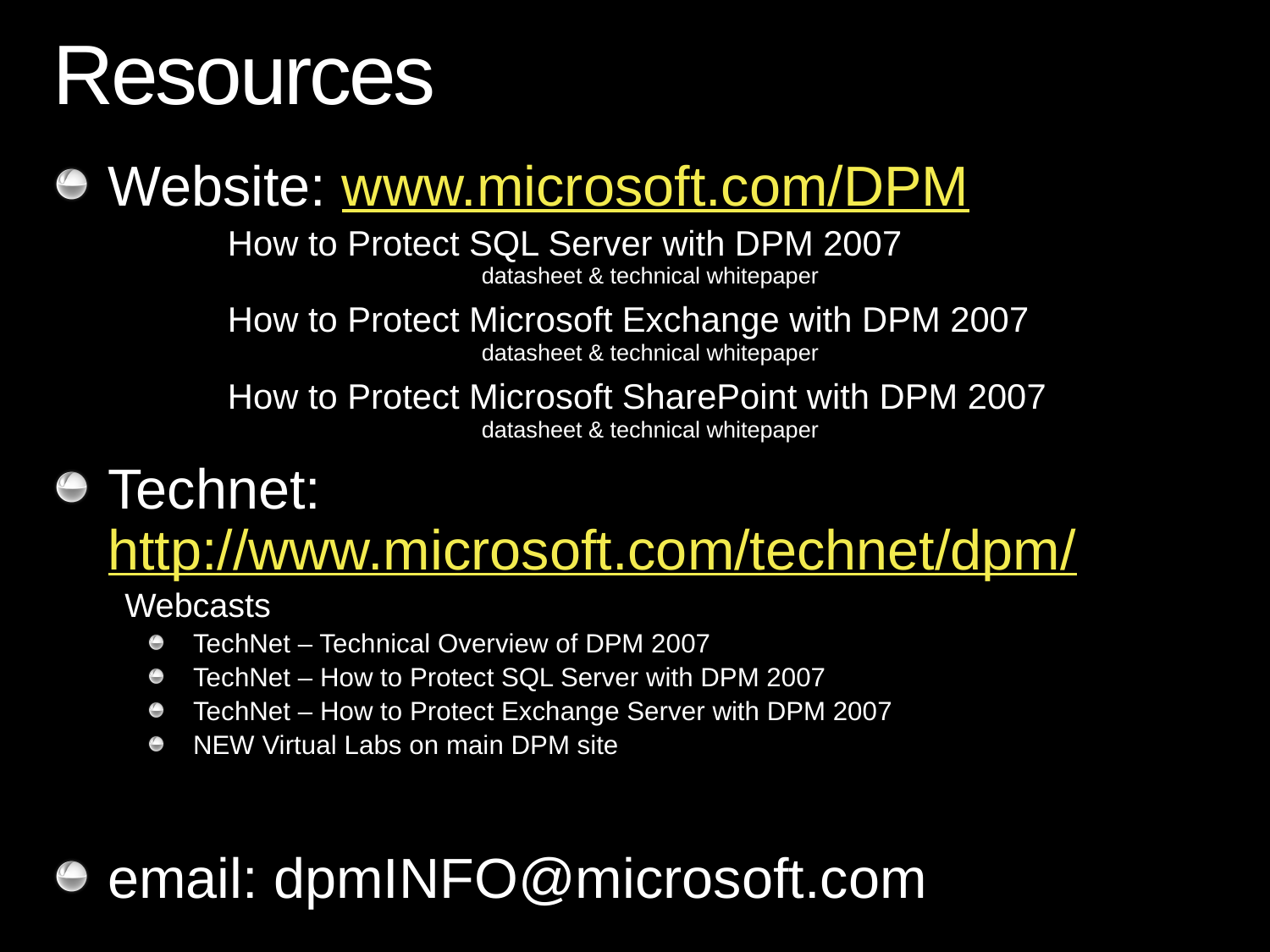

# Resources
Website: www.microsoft.com/DPM
How to Protect SQL Server with DPM 2007
		datasheet & technical whitepaper
How to Protect Microsoft Exchange with DPM 2007
		datasheet & technical whitepaper
How to Protect Microsoft SharePoint with DPM 2007
		datasheet & technical whitepaper
Technet: http://www.microsoft.com/technet/dpm/
Webcasts
TechNet – Technical Overview of DPM 2007
TechNet – How to Protect SQL Server with DPM 2007
TechNet – How to Protect Exchange Server with DPM 2007
NEW Virtual Labs on main DPM site

email: dpmINFO@microsoft.com